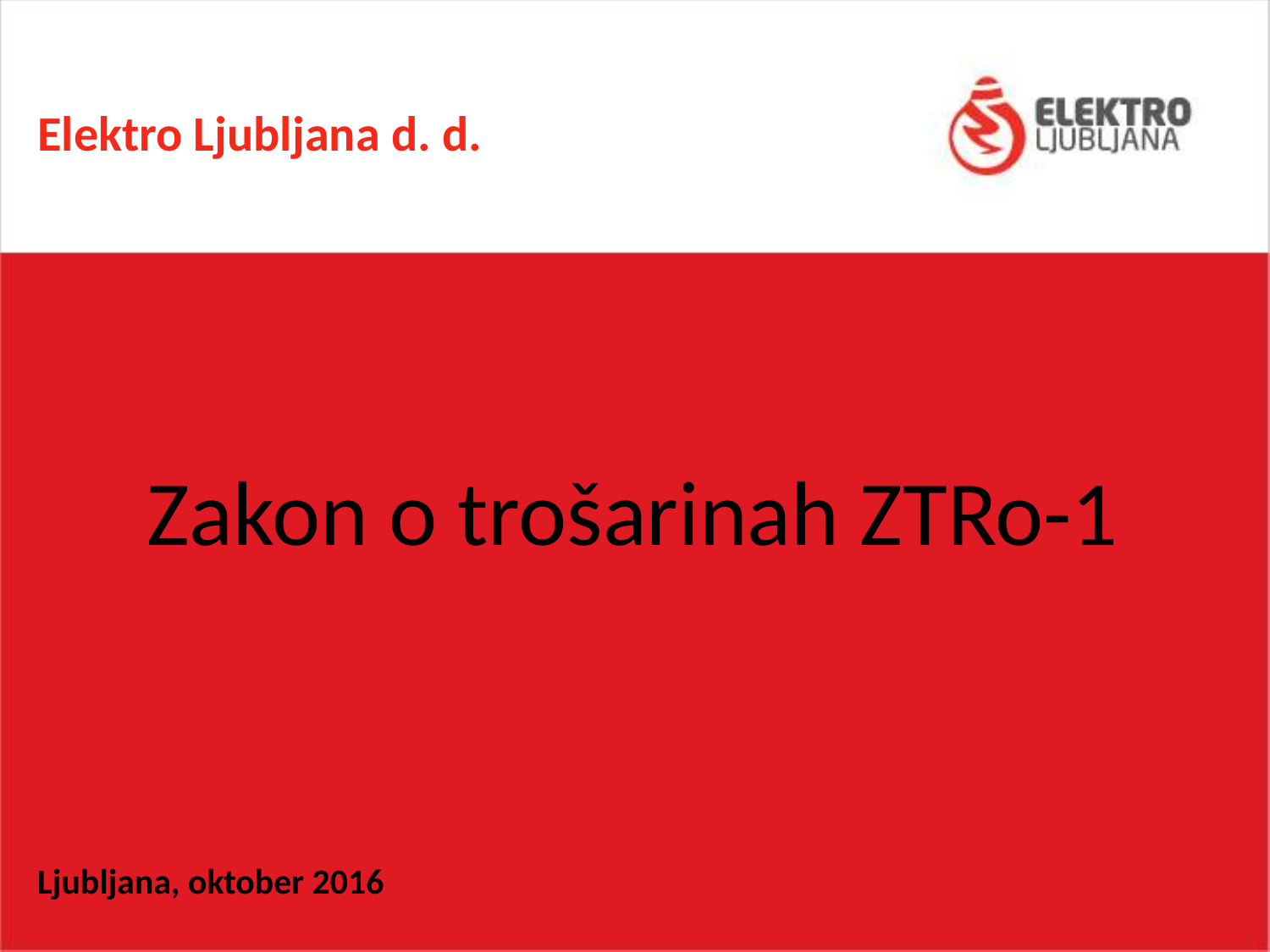

# Elektro Ljubljana d. d.

Zakon o trošarinah ZTRo-1

Ljubljana, oktober 2016